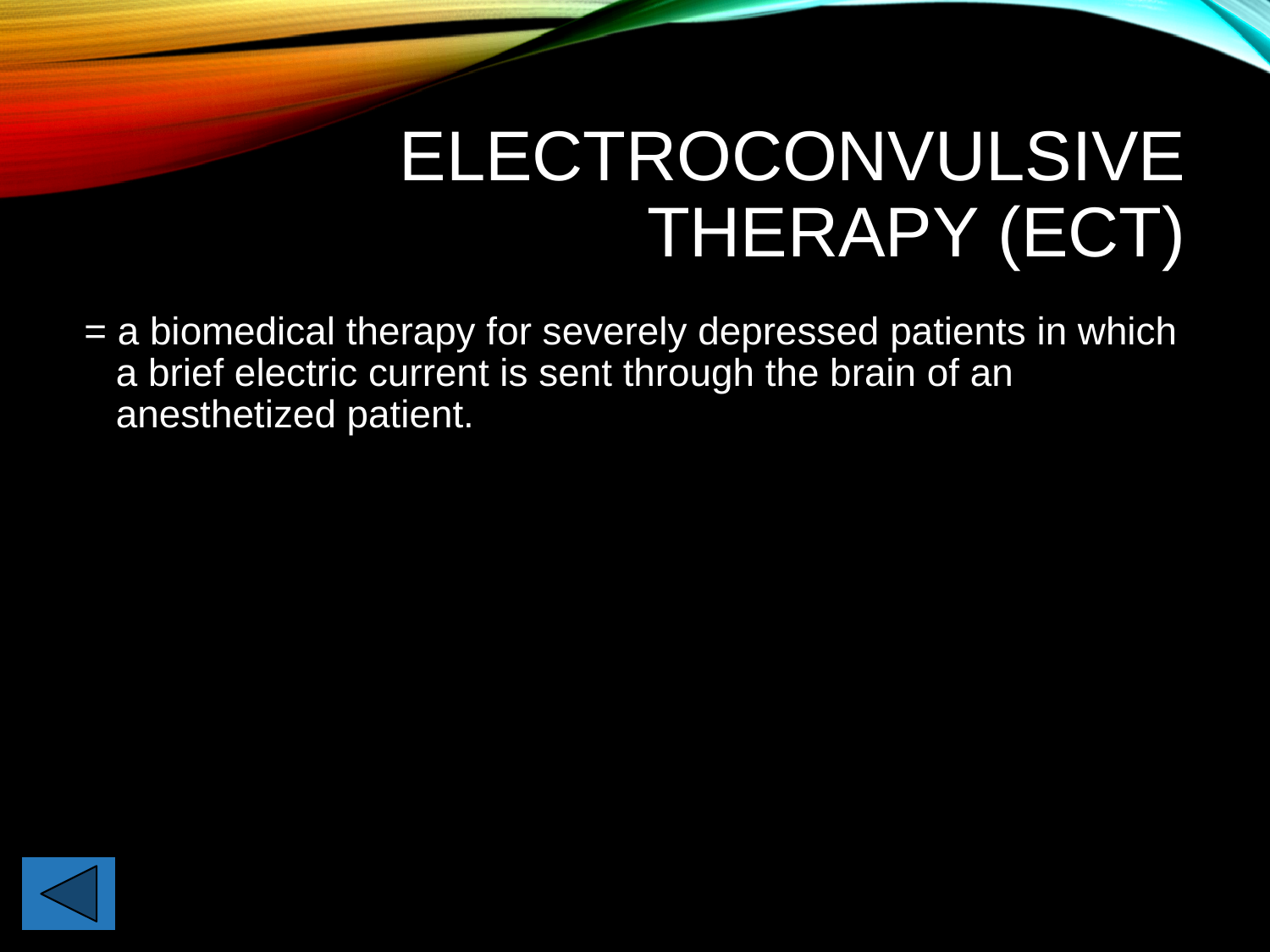

# Electroconvulsive Therapy (ECT)
= a biomedical therapy for severely depressed patients in which a brief electric current is sent through the brain of an anesthetized patient.